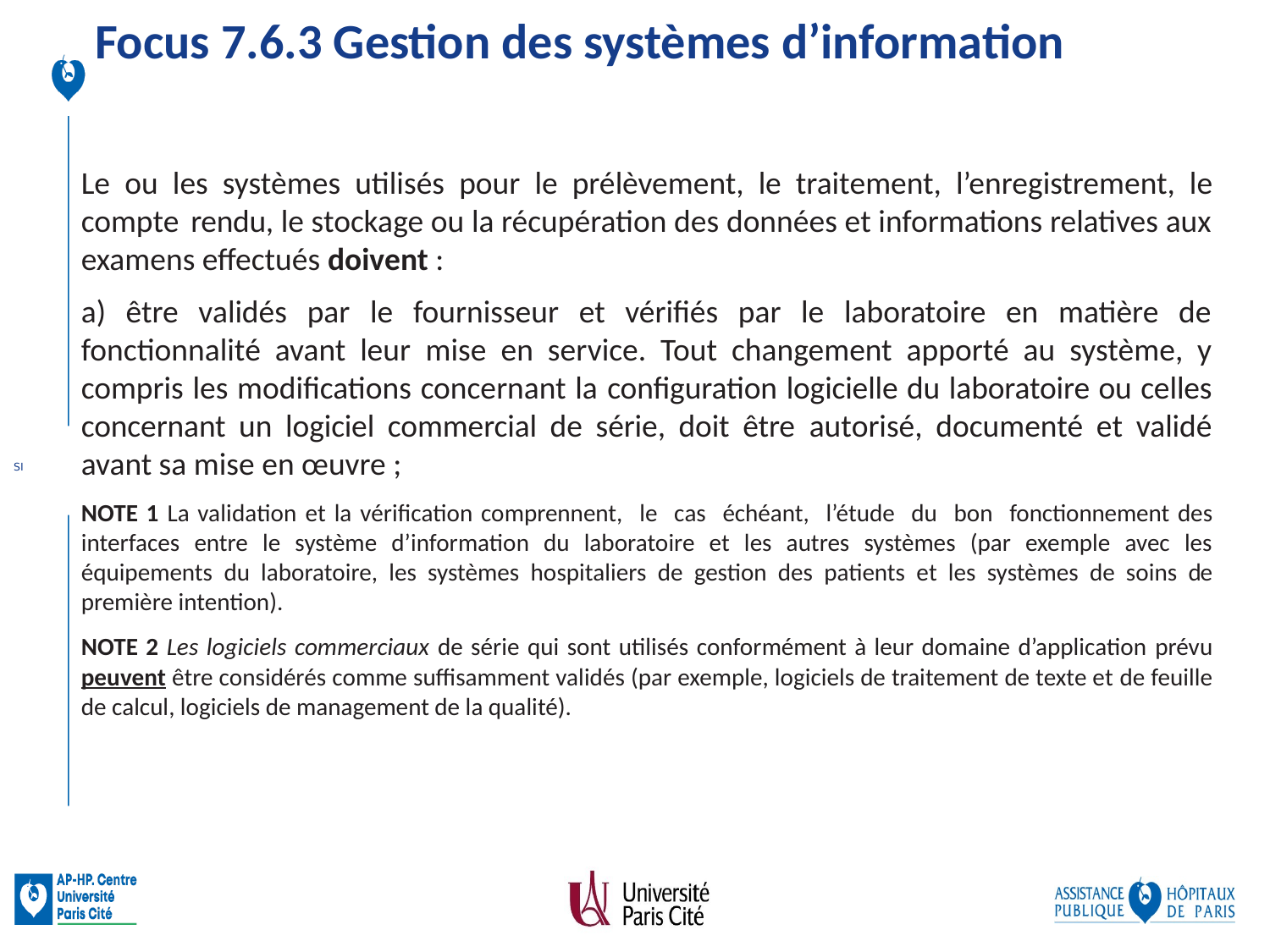

# Focus 7.6.3 Gestion des systèmes d’information
Le ou les systèmes utilisés pour le prélèvement, le traitement, l’enregistrement, le compte rendu, le stockage ou la récupération des données et informations relatives aux examens effectués doivent :
a) être validés par le fournisseur et vérifiés par le laboratoire en matière de fonctionnalité avant leur mise en service. Tout changement apporté au système, y compris les modifications concernant la configuration logicielle du laboratoire ou celles concernant un logiciel commercial de série, doit être autorisé, documenté et validé avant sa mise en œuvre ;
NOTE 1 La validation et la vérification comprennent,  le  cas  échéant,  l’étude  du  bon  fonctionnement des interfaces entre le système d’information du laboratoire et les autres systèmes (par exemple avec les équipements du laboratoire, les systèmes hospitaliers de gestion des patients et les systèmes de soins de première intention).
NOTE 2 Les logiciels commerciaux de série qui sont utilisés conformément à leur domaine d’application prévu peuvent être considérés comme suffisamment validés (par exemple, logiciels de traitement de texte et de feuille de calcul, logiciels de management de la qualité).
SI